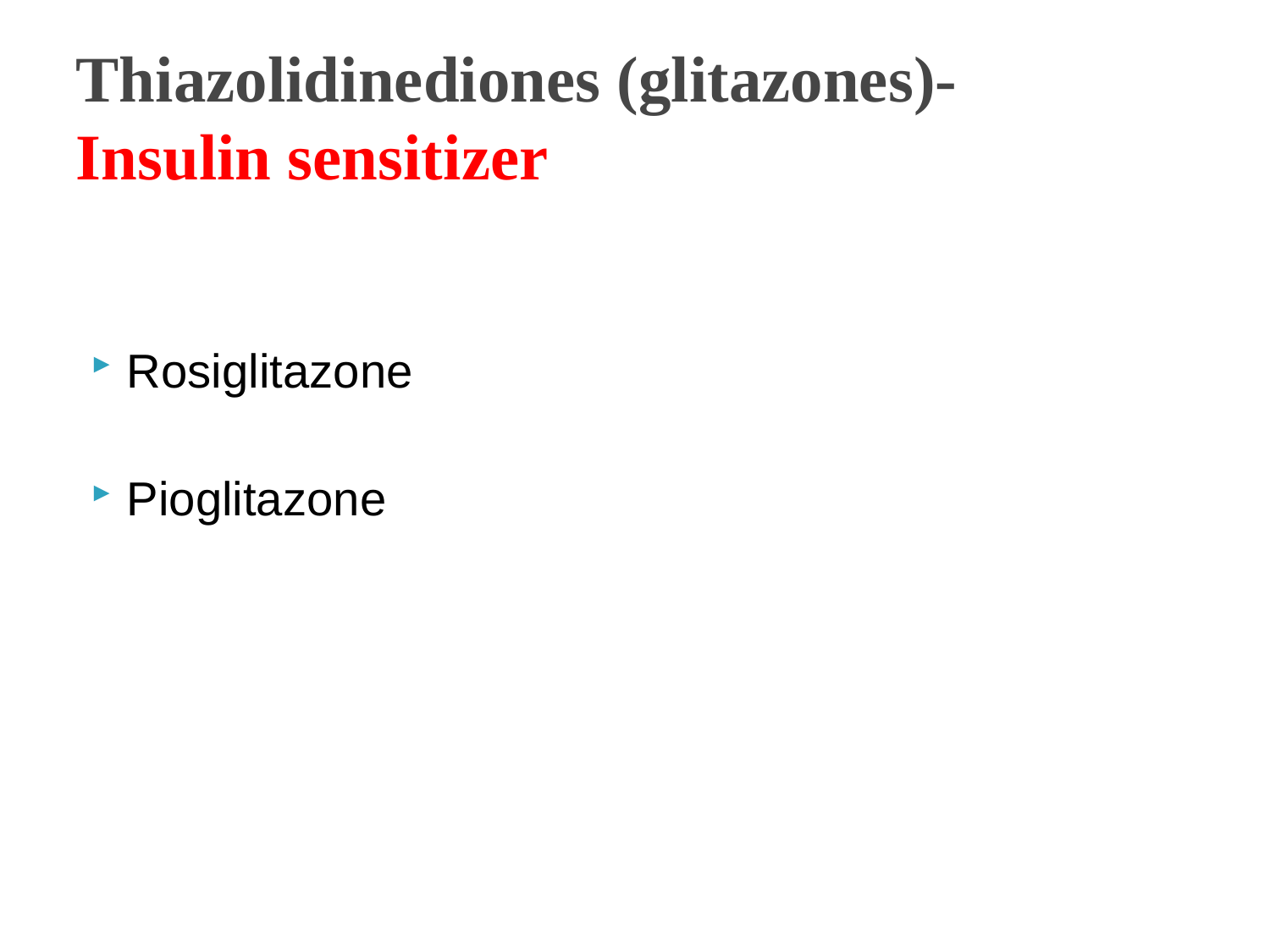

# Thiazolidinediones (glitazones)- Insulin sensitizer

Rosiglitazone

Pioglitazone